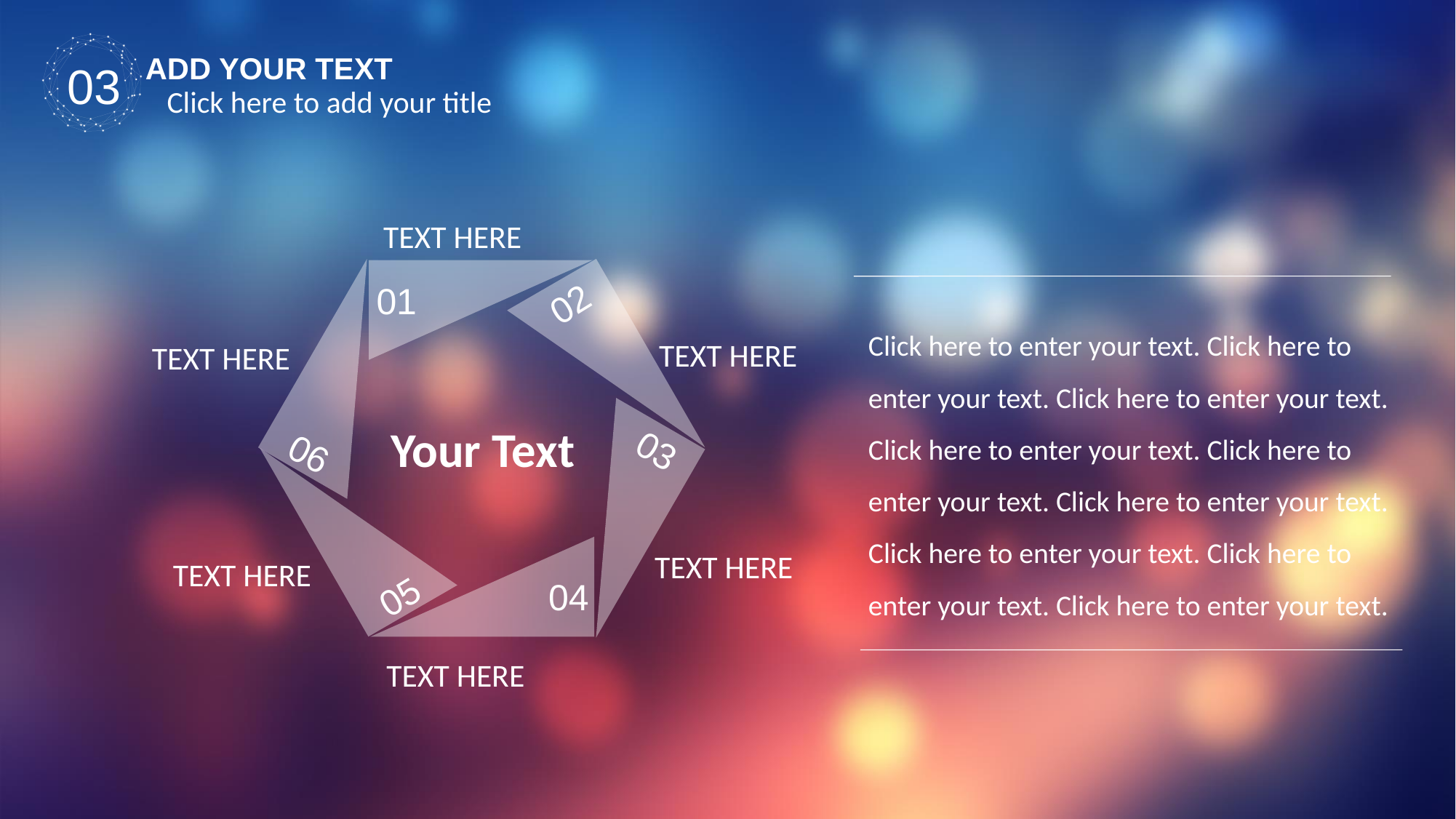

ADD YOUR TEXT
03
Click here to add your title
TEXT HERE

01
02

Your Text
03
06

05
04

Click here to enter your text. Click here to enter your text. Click here to enter your text. Click here to enter your text. Click here to enter your text. Click here to enter your text. Click here to enter your text. Click here to enter your text. Click here to enter your text.
TEXT HERE
TEXT HERE
TEXT HERE
TEXT HERE
TEXT HERE